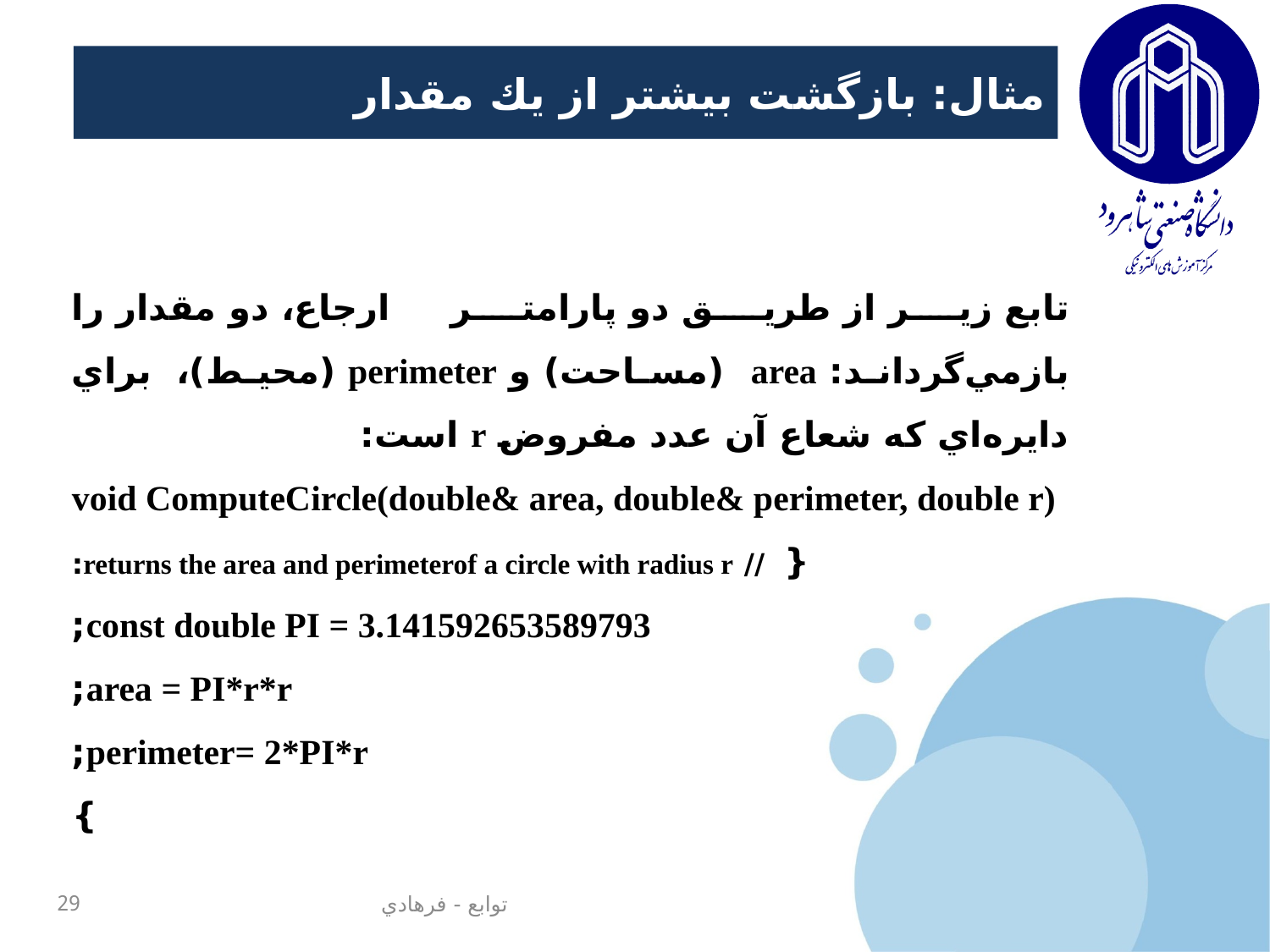

# مثال: بازگشت‌ بيشتر از يك‌ مقدار
تابع‌ زير از طريق دو پارامتر ارجاع، دو مقدار را بازمي‌گرداند: area (مساحت‌) و perimeter (محيط)،  براي دايره‌اي که شعاع آن عدد مفروض r است:
void ComputeCircle(double& area, double& perimeter, double r)
{  // returns the area and perimeterof a circle with radius r:
   const double PI = 3.141592653589793;
   area = PI*r*r;
   perimeter= 2*PI*r;
}
29
توابع - فرهادي